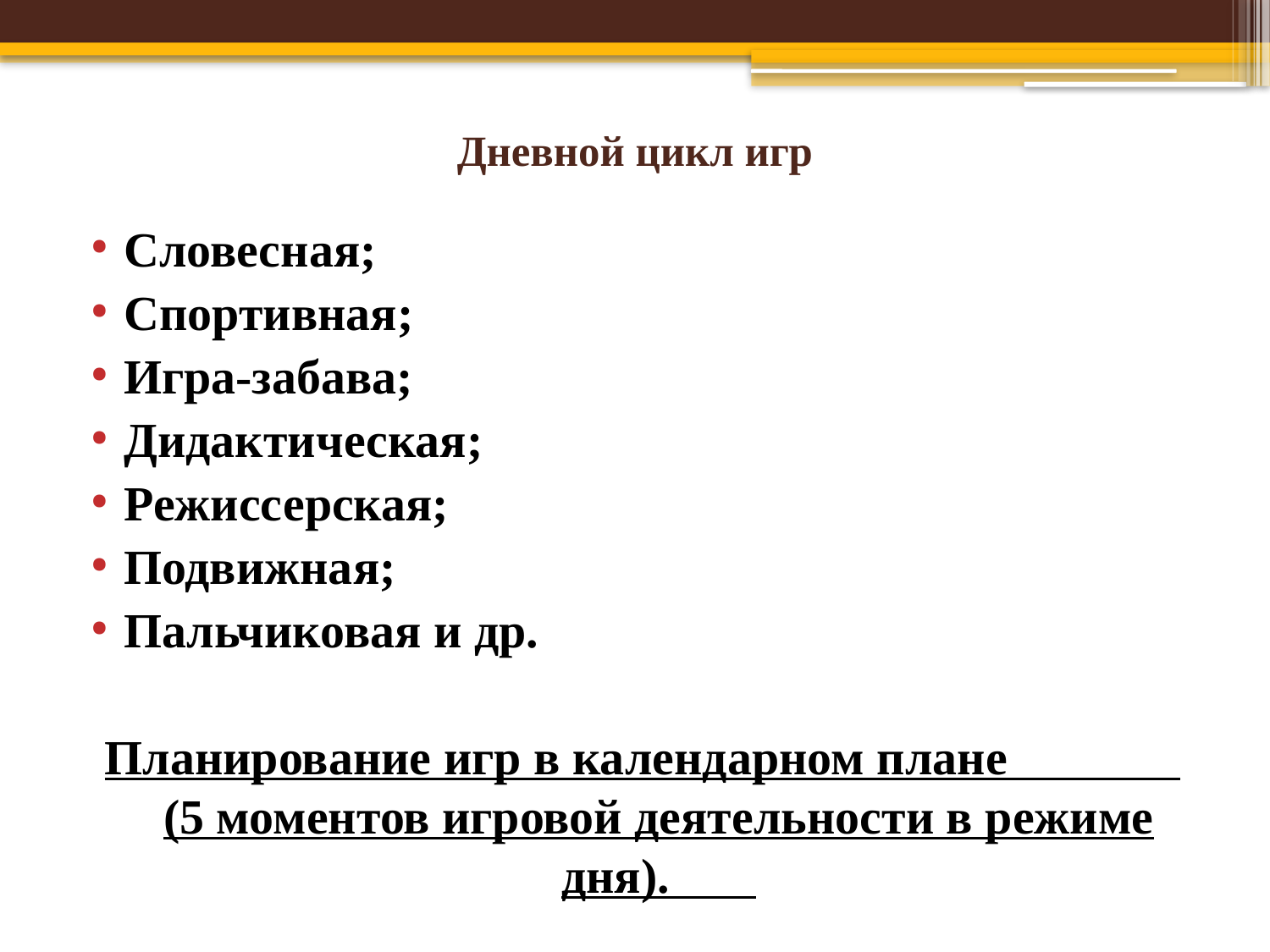

# Дневной цикл игр
Словесная;
Спортивная;
Игра-забава;
Дидактическая;
Режиссерская;
Подвижная;
Пальчиковая и др.

Планирование игр в календарном плане               (5 моментов игровой деятельности в режиме дня).